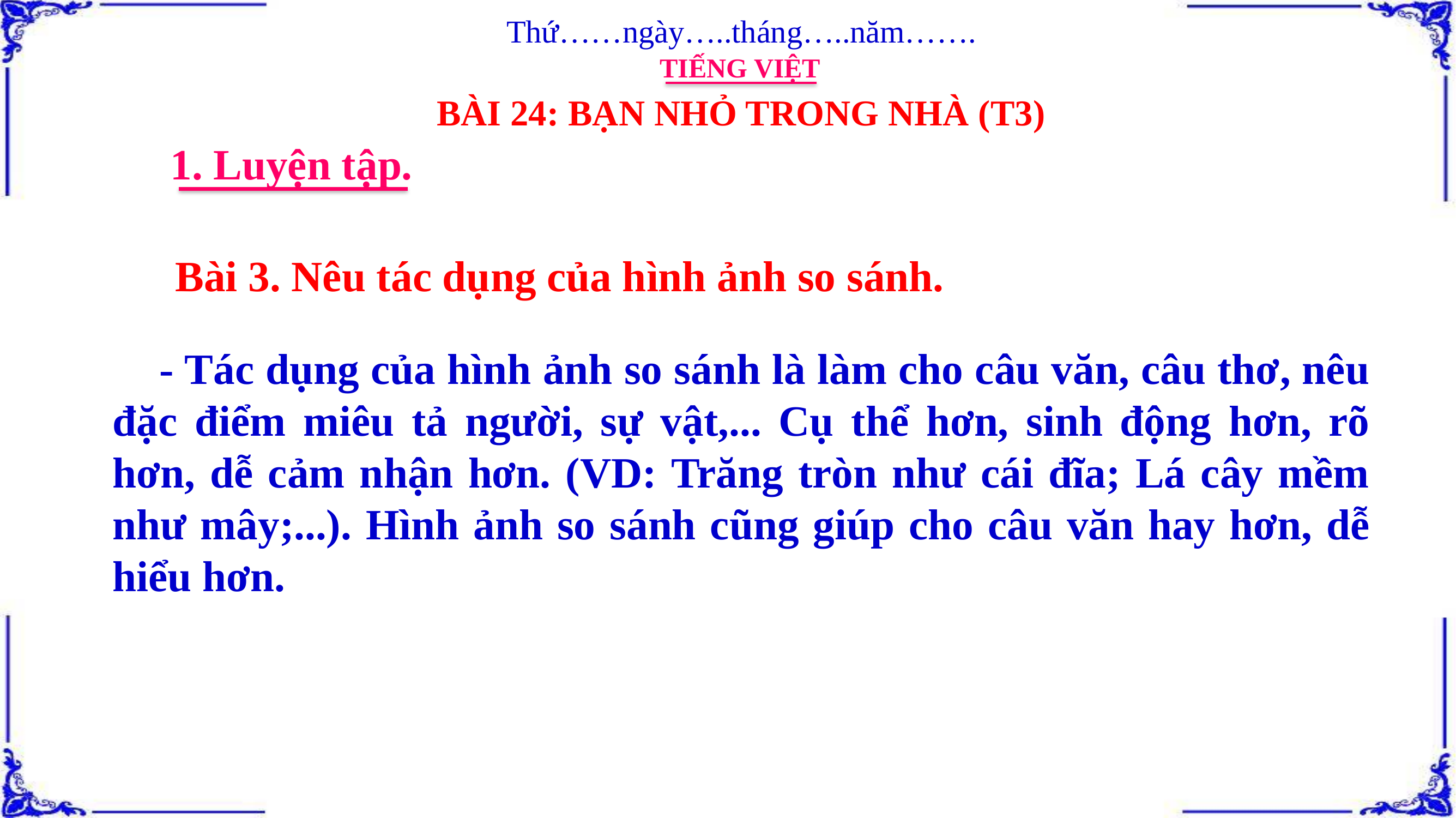

Thứ……ngày…..tháng…..năm…….
TIẾNG VIỆT
BÀI 24: BẠN NHỎ TRONG NHÀ (T3)
1. Luyện tập.
Bài 3. Nêu tác dụng của hình ảnh so sánh.
    - Tác dụng của hình ảnh so sánh là làm cho câu văn, câu thơ, nêu đặc điểm miêu tả người, sự vật,... Cụ thể hơn, sinh động hơn, rõ hơn, dễ cảm nhận hơn. (VD: Trăng tròn như cái đĩa; Lá cây mềm như mây;...). Hình ảnh so sánh cũng giúp cho câu văn hay hơn, dễ hiểu hơn.